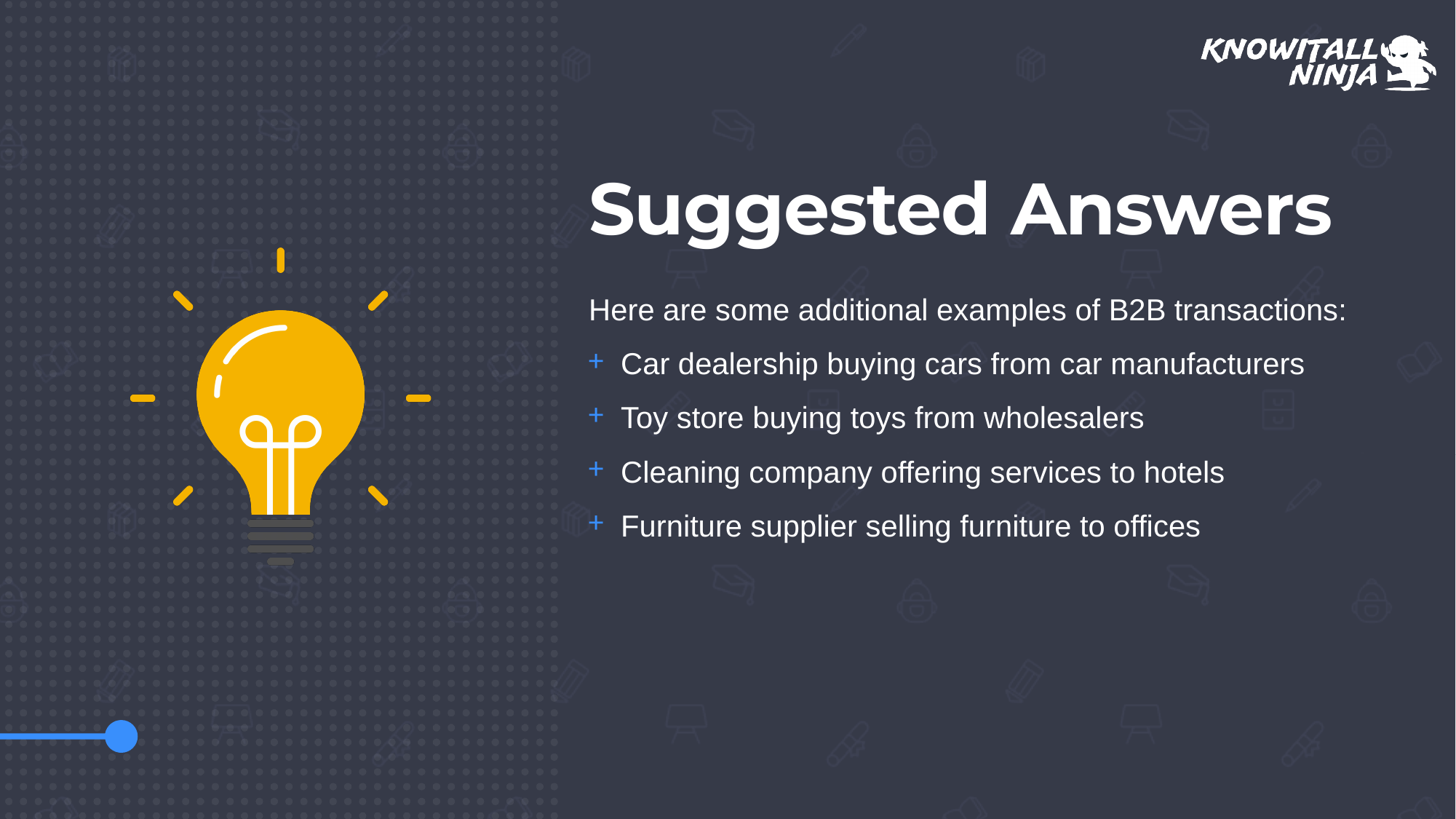

# Suggested Answers
Here are some additional examples of B2B transactions:
Car dealership buying cars from car manufacturers
Toy store buying toys from wholesalers
Cleaning company offering services to hotels
Furniture supplier selling furniture to offices